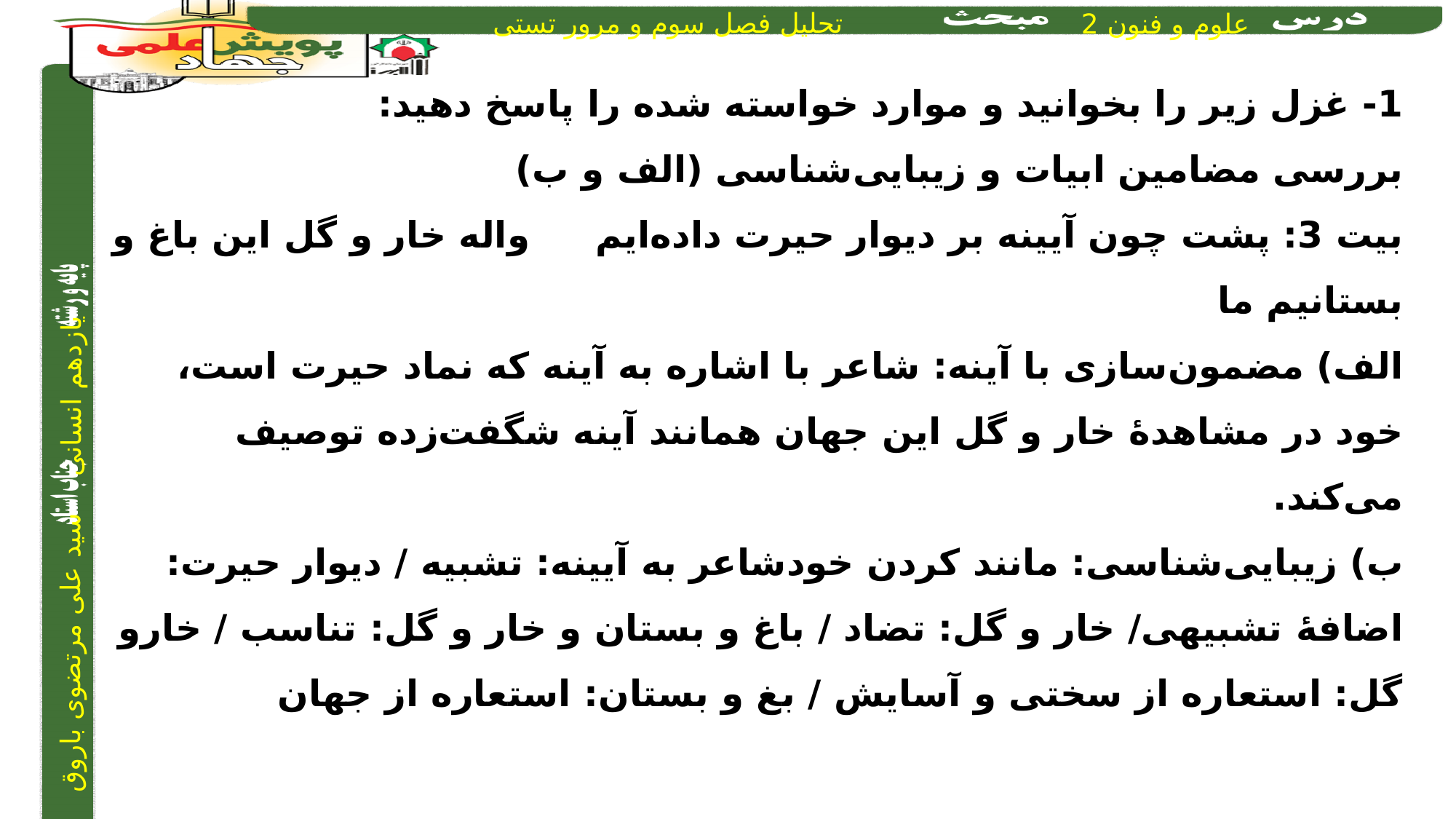

1- غزل زیر را بخوانید و موارد خواسته شده را پاسخ دهید:
بررسی مضامین ابیات و زیبایی‌شناسی (الف و ب)
بیت 3: پشت چون آیینه بر دیوار حیرت داده‌ایم		واله خار و گل این باغ و بستانیم ما
الف) مضمون‌سازی با آینه: شاعر با اشاره به آینه که نماد حیرت است، خود در مشاهدۀ خار و گل این جهان همانند آینه شگفت‌زده توصیف می‌کند.
ب) زیبایی‌شناسی: مانند کردن خودشاعر به آیینه: تشبیه / دیوار حیرت: اضافۀ تشبیهی/ خار و گل: تضاد / باغ و بستان و خار و گل: تناسب / خارو گل: استعاره از سختی و آسایش / بغ و بستان: استعاره از جهان